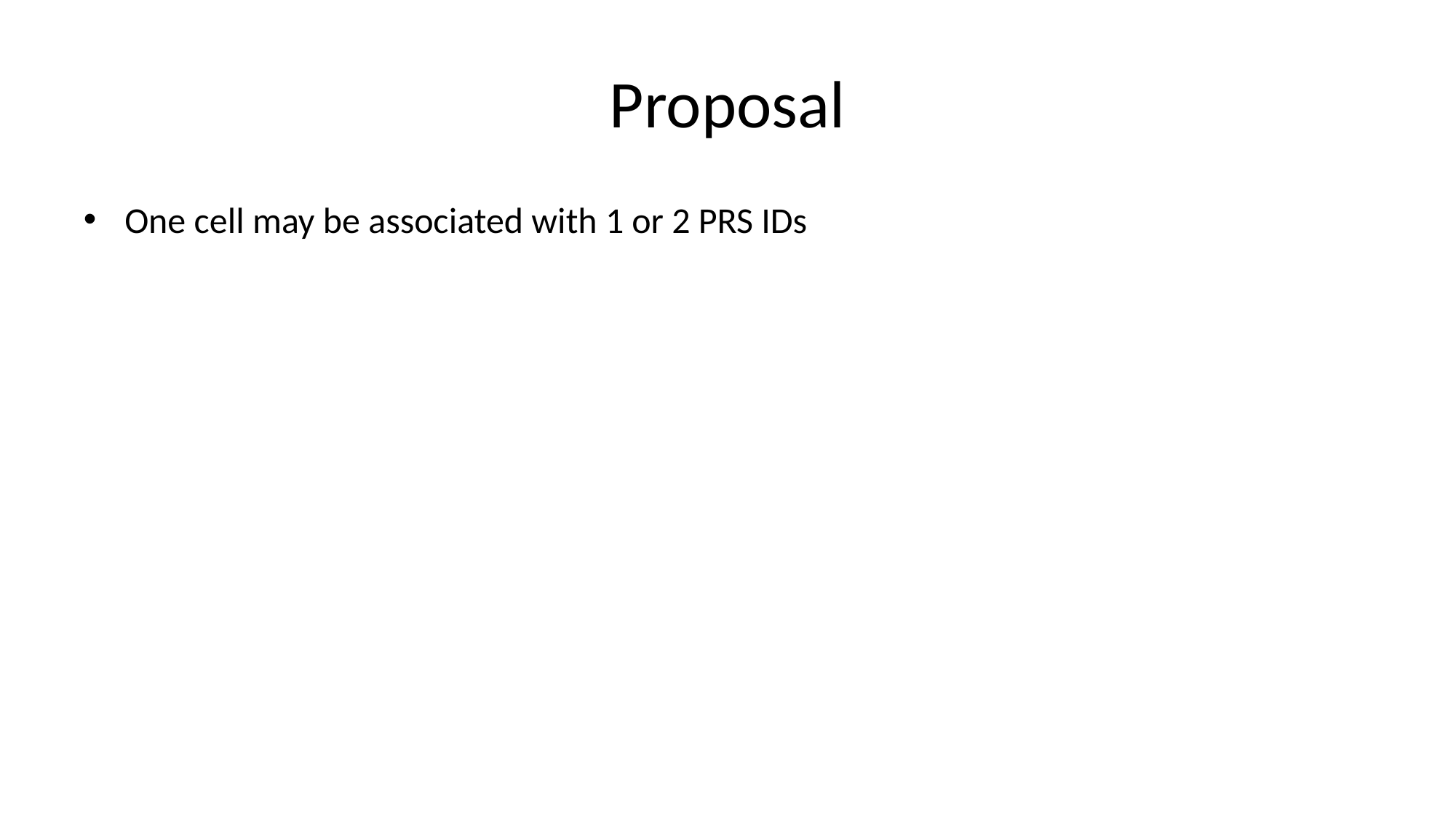

# Proposal
One cell may be associated with 1 or 2 PRS IDs